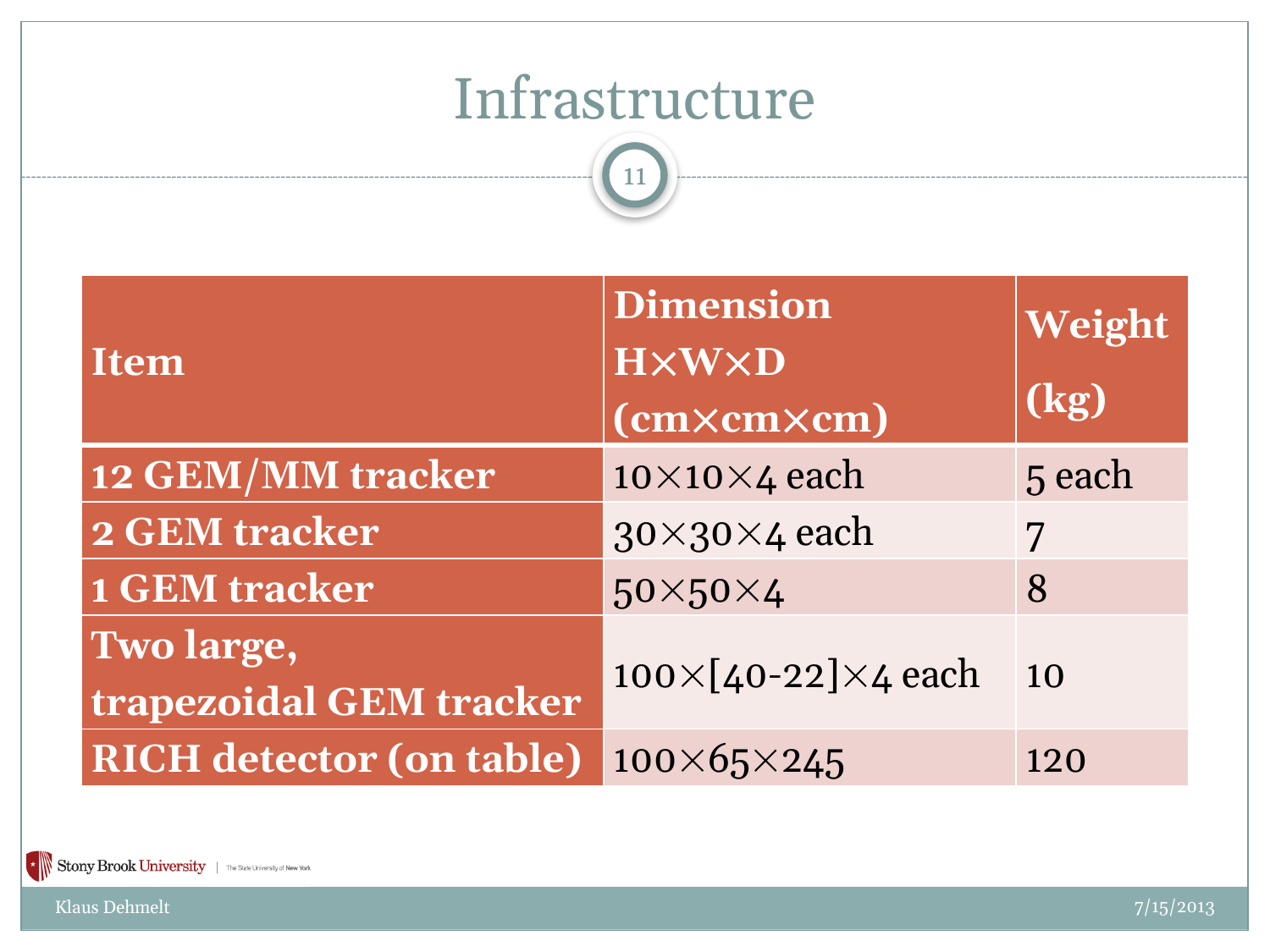

# Infrastructure
11
| Item | Dimension H×W×D (cm×cm×cm) | Weight (kg) |
| --- | --- | --- |
| 12 GEM/MM tracker | 10×10×4 each | 5 each |
| 2 GEM tracker | 30×30×4 each | 7 |
| 1 GEM tracker | 50×50×4 | 8 |
| Two large, trapezoidal GEM tracker | 100×[40-22]×4 each | 10 |
| RICH detector (on table) | 100×65×245 | 120 |
7/15/2013
Klaus Dehmelt